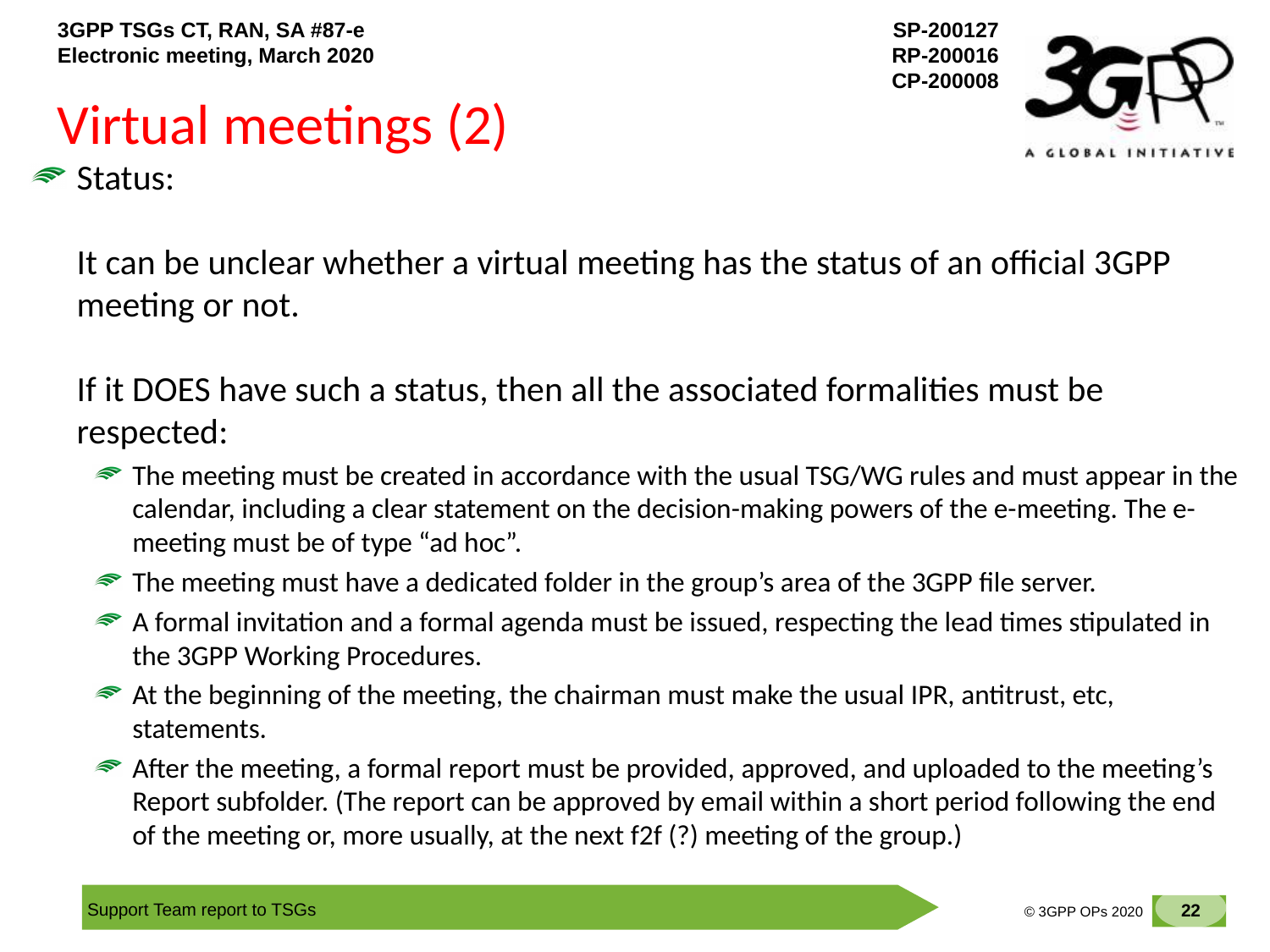

# Virtual meetings (2)
Status:
It can be unclear whether a virtual meeting has the status of an official 3GPP meeting or not.
If it DOES have such a status, then all the associated formalities must be respected:
The meeting must be created in accordance with the usual TSG/WG rules and must appear in the calendar, including a clear statement on the decision-making powers of the e-meeting. The e-meeting must be of type “ad hoc”.
The meeting must have a dedicated folder in the group’s area of the 3GPP file server.
A formal invitation and a formal agenda must be issued, respecting the lead times stipulated in the 3GPP Working Procedures.
At the beginning of the meeting, the chairman must make the usual IPR, antitrust, etc, statements.
After the meeting, a formal report must be provided, approved, and uploaded to the meeting’s Report subfolder. (The report can be approved by email within a short period following the end of the meeting or, more usually, at the next f2f (?) meeting of the group.)

22